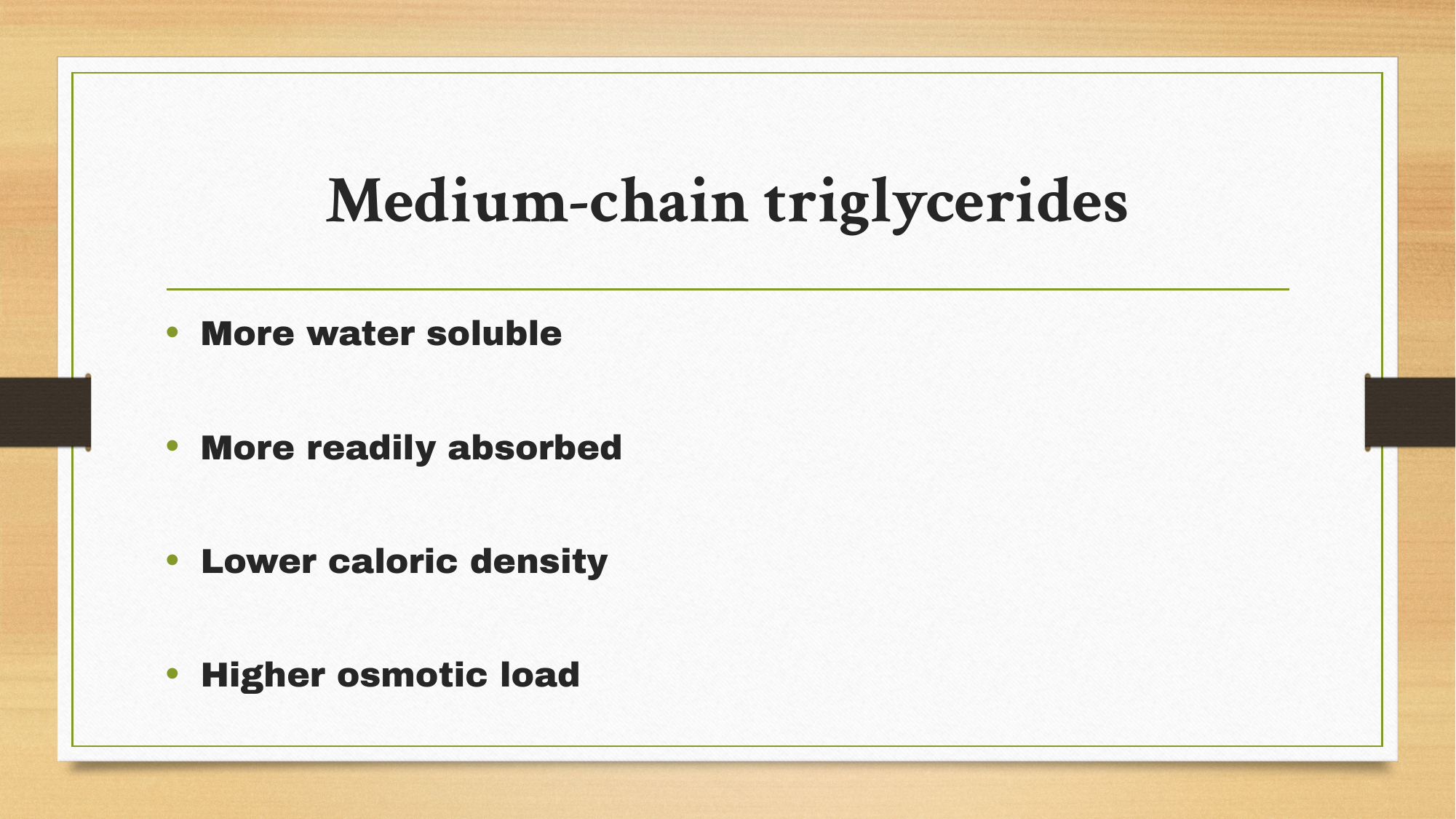

# Medium-chain triglycerides
More water soluble

More readily absorbed

Lower caloric density

Higher osmotic load